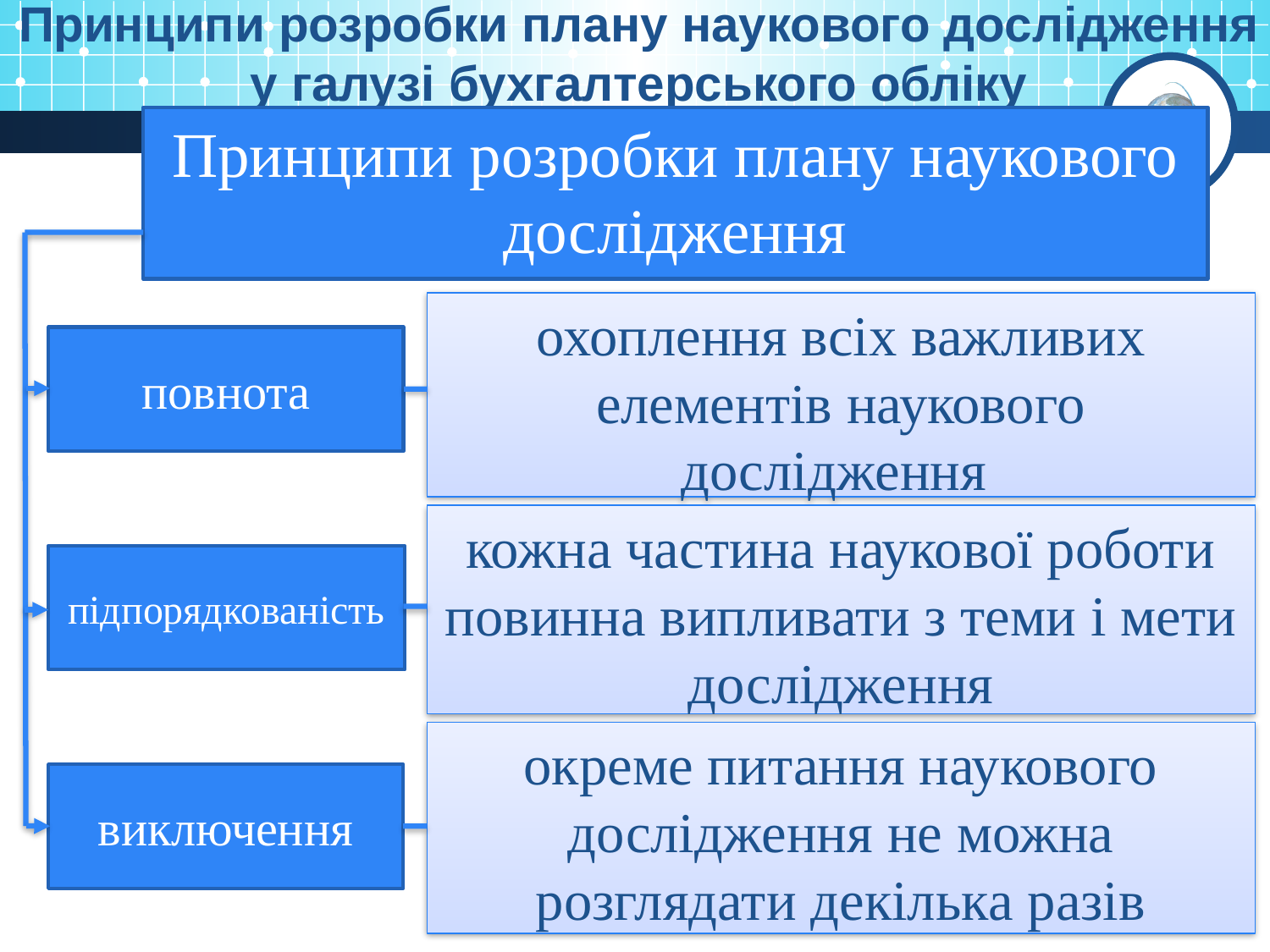

Принципи розробки плану наукового дослідження у галузі бухгалтерського обліку
Принципи розробки плану наукового дослідження

охоплення всіх важливих елементів наукового дослідження
повнота

кожна частина наукової роботи повинна випливати з теми і мети дослідження
підпорядкованість

окреме питання наукового дослідження не можна розглядати декілька разів
виключення